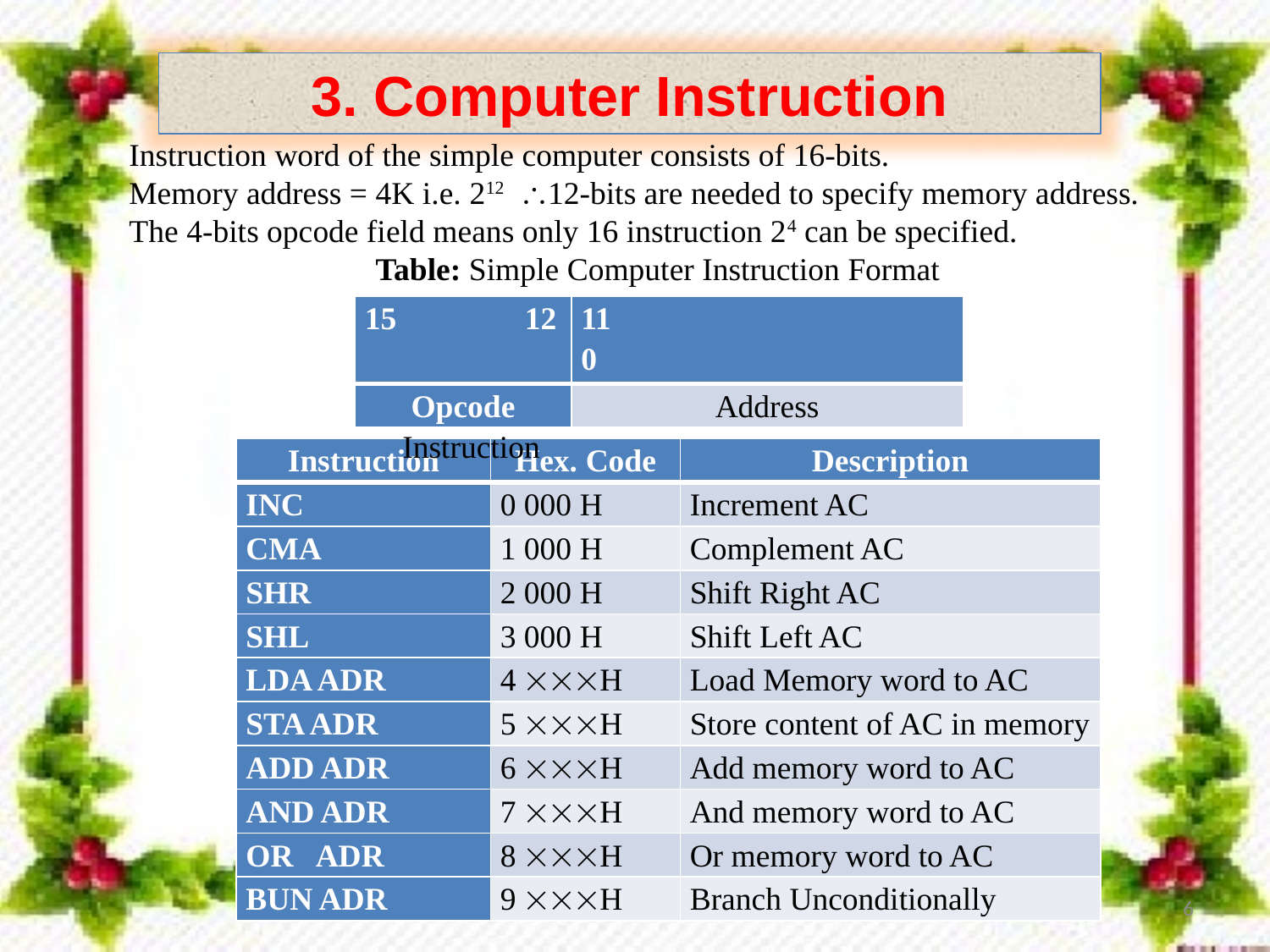

3. Computer Instruction
Instruction word of the simple computer consists of 16-bits.
Memory address = 4K i.e. 212  ∴12-bits are needed to specify memory address.
The 4-bits opcode field means only 16 instruction 24 can be specified.
                          Table: Simple Computer Instruction Format
| 15 12 | 11 0 |
| --- | --- |
| Opcode | Address |
Table: Simple Computer Instruction
| Instruction | Hex. Code | Description |
| --- | --- | --- |
| INC | 0 000 H | Increment AC |
| CMA | 1 000 H | Complement AC |
| SHR | 2 000 H | Shift Right AC |
| SHL | 3 000 H | Shift Left AC |
| LDA ADR | 4 ×××H | Load Memory word to AC |
| STA ADR | 5 ×××H | Store content of AC in memory |
| ADD ADR | 6 ×××H | Add memory word to AC |
| AND ADR | 7 ×××H | And memory word to AC |
| OR ADR | 8 ×××H | Or memory word to AC |
| BUN ADR | 9 ×××H | Branch Unconditionally |
| 15 12 | 11 0 |
| --- | --- |
| Opcode | Address |
6